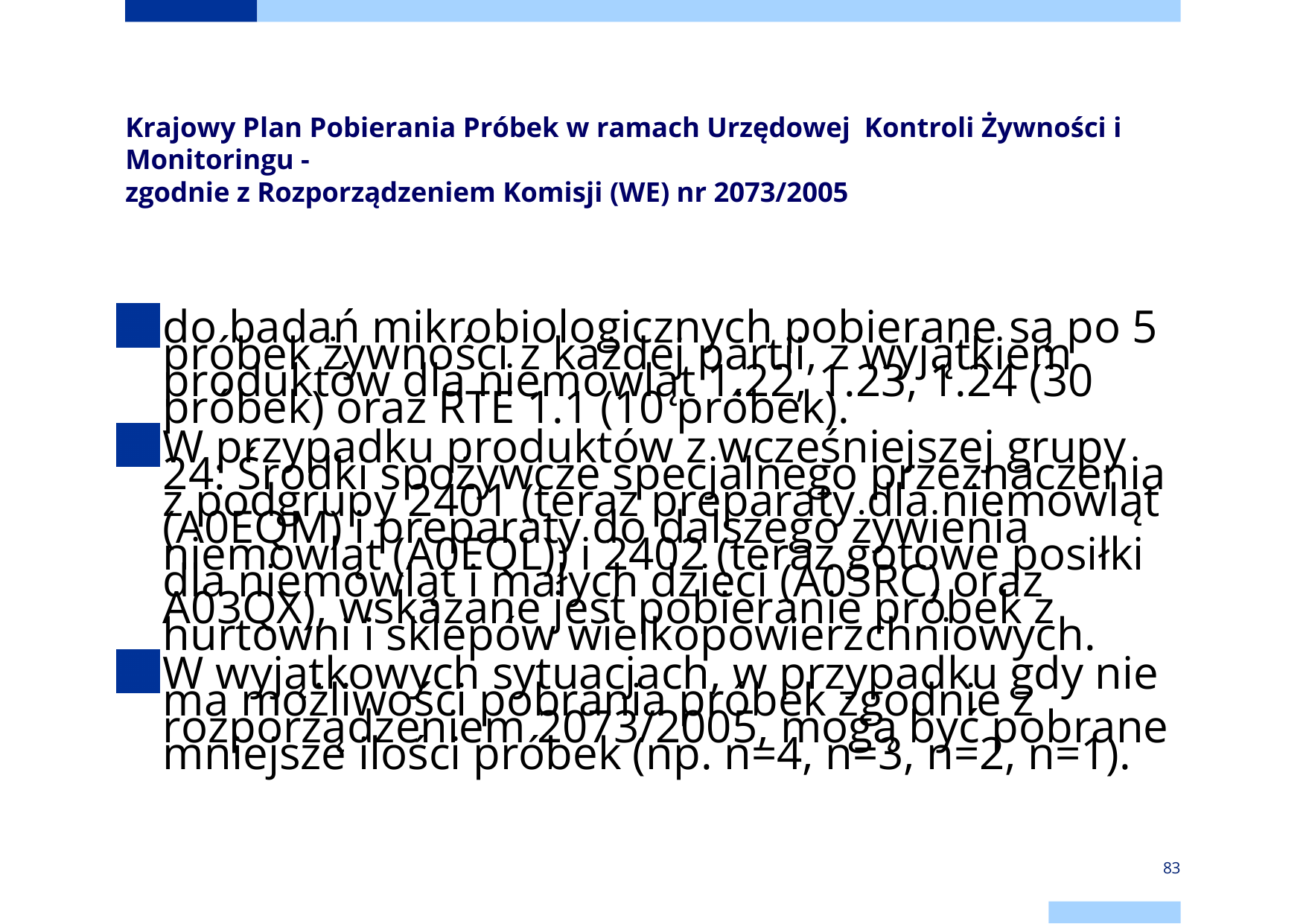

# Krajowy Plan Pobierania Próbek w ramach Urzędowej  Kontroli Żywności i Monitoringu - zgodnie z Rozporządzeniem Komisji (WE) nr 2073/2005
do badań mikrobiologicznych pobierane są po 5 próbek żywności z każdej partii, z wyjątkiem produktów dla niemowląt 1.22, 1.23, 1.24 (30 próbek) oraz RTE 1.1 (10 próbek).
W przypadku produktów z wcześniejszej grupy 24: Środki spożywcze specjalnego przeznaczenia z podgrupy 2401 (teraz preparaty dla niemowląt (A0EQM) i preparaty do dalszego żywienia niemowląt (A0EQL)) i 2402 (teraz gotowe posiłki dla niemowląt i małych dzieci (A03RC) oraz A03QX), wskazane jest pobieranie próbek z hurtowni i sklepów wielkopowierzchniowych.
W wyjątkowych sytuacjach, w przypadku gdy nie ma możliwości pobrania próbek zgodnie z rozporządzeniem 2073/2005, mogą być pobrane mniejsze ilości próbek (np. n=4, n=3, n=2, n=1).

83